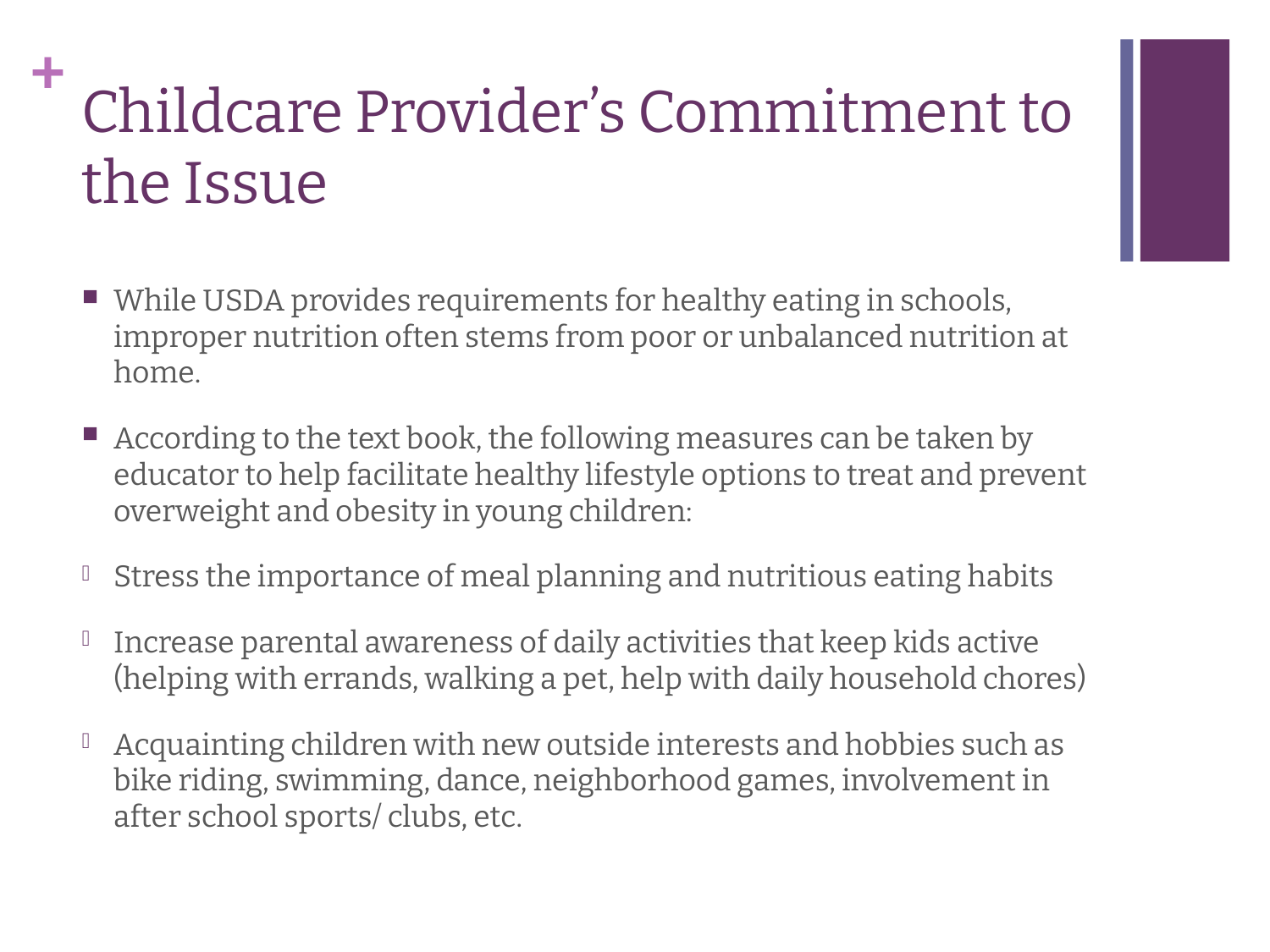

# Childcare Provider’s Commitment to the Issue
While USDA provides requirements for healthy eating in schools, improper nutrition often stems from poor or unbalanced nutrition at home.
According to the text book, the following measures can be taken by educator to help facilitate healthy lifestyle options to treat and prevent overweight and obesity in young children:
Stress the importance of meal planning and nutritious eating habits
Increase parental awareness of daily activities that keep kids active (helping with errands, walking a pet, help with daily household chores)
Acquainting children with new outside interests and hobbies such as bike riding, swimming, dance, neighborhood games, involvement in after school sports/ clubs, etc.